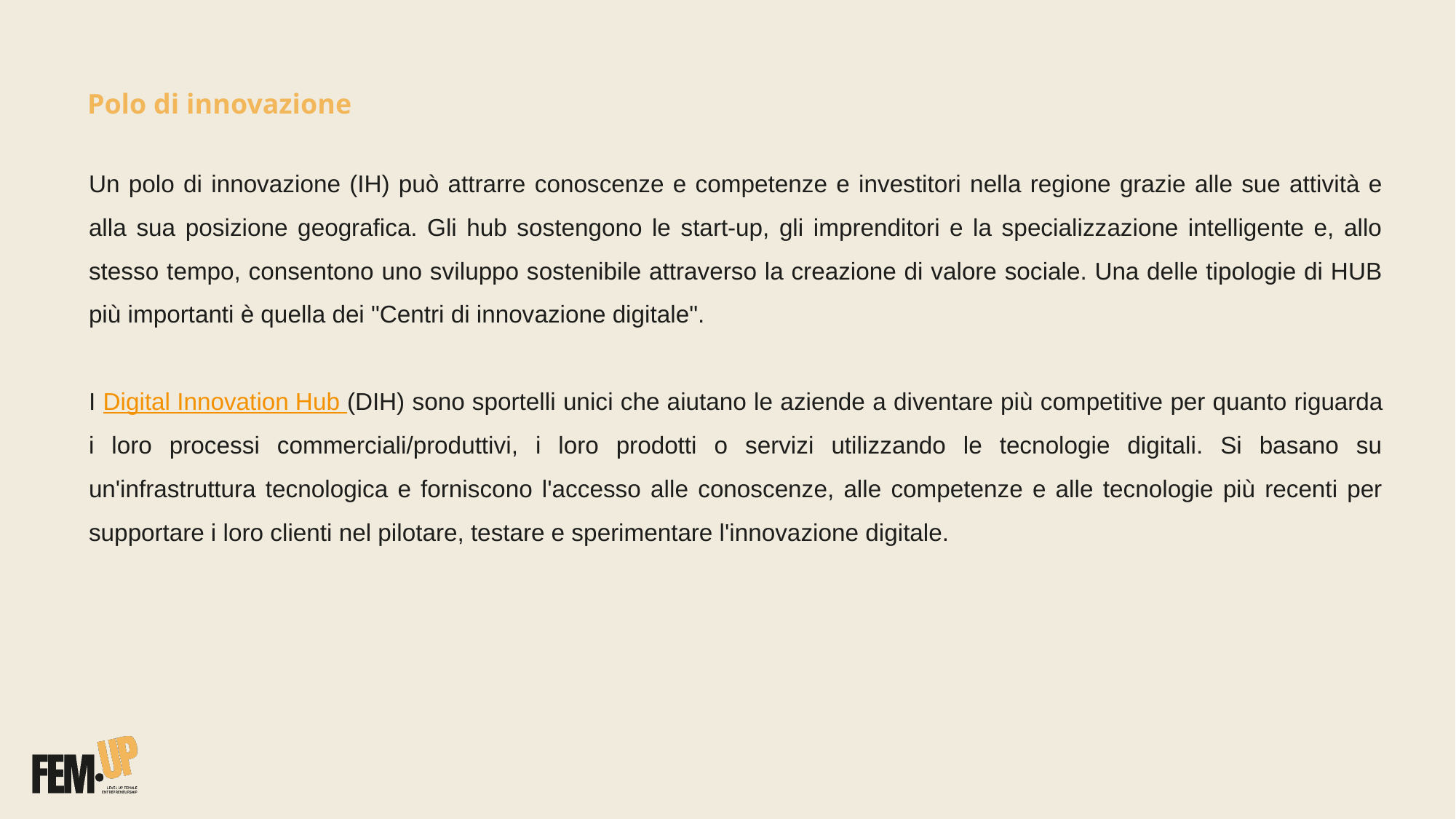

Polo di innovazione
Un polo di innovazione (IH) può attrarre conoscenze e competenze e investitori nella regione grazie alle sue attività e alla sua posizione geografica. Gli hub sostengono le start-up, gli imprenditori e la specializzazione intelligente e, allo stesso tempo, consentono uno sviluppo sostenibile attraverso la creazione di valore sociale. Una delle tipologie di HUB più importanti è quella dei "Centri di innovazione digitale".

I Digital Innovation Hub (DIH) sono sportelli unici che aiutano le aziende a diventare più competitive per quanto riguarda i loro processi commerciali/produttivi, i loro prodotti o servizi utilizzando le tecnologie digitali. Si basano su un'infrastruttura tecnologica e forniscono l'accesso alle conoscenze, alle competenze e alle tecnologie più recenti per supportare i loro clienti nel pilotare, testare e sperimentare l'innovazione digitale.